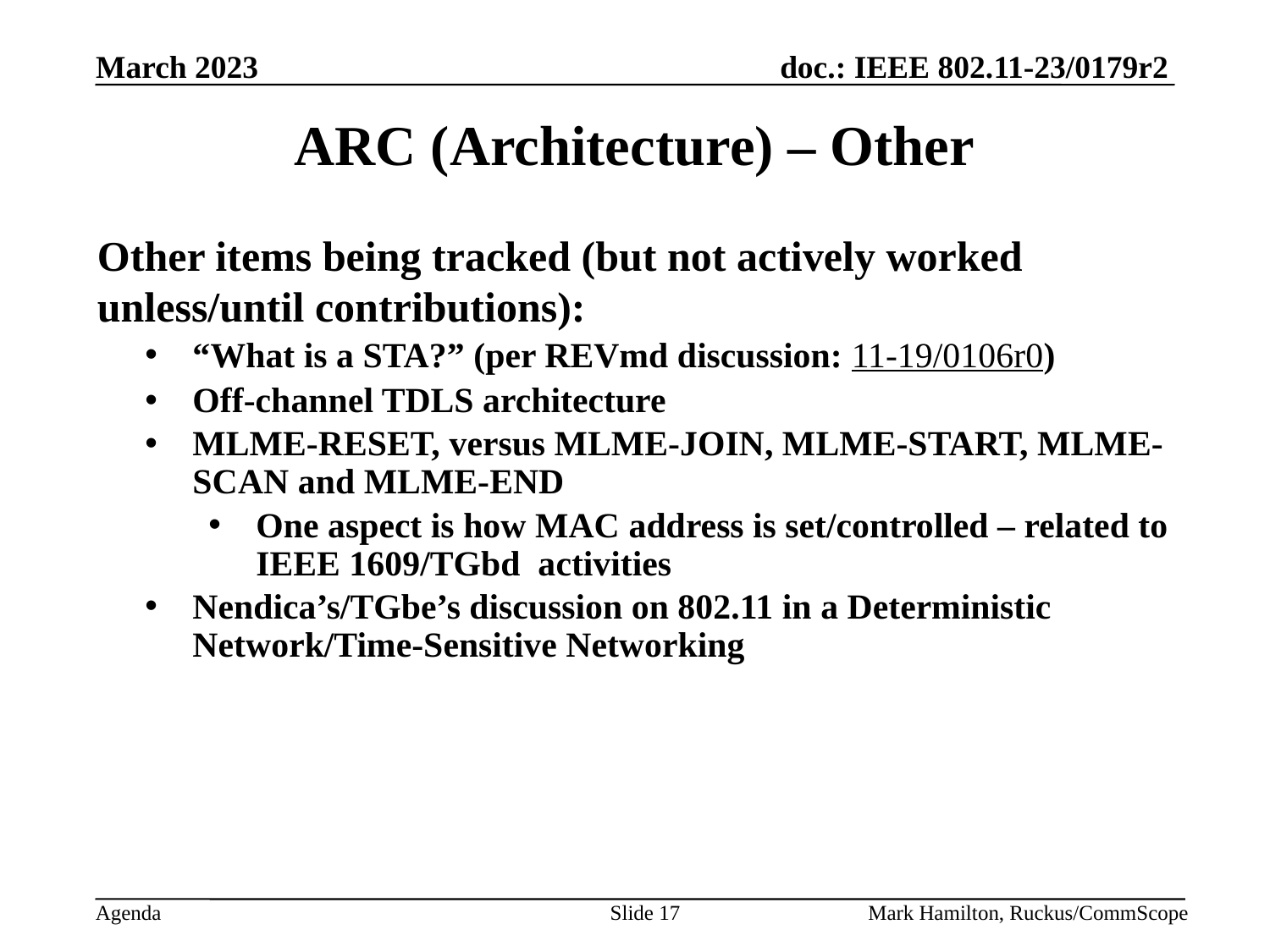

# ARC (Architecture) – Other
Other items being tracked (but not actively worked unless/until contributions):
“What is a STA?” (per REVmd discussion: 11-19/0106r0)
Off-channel TDLS architecture
MLME-RESET, versus MLME-JOIN, MLME-START, MLME-SCAN and MLME-END
One aspect is how MAC address is set/controlled – related to IEEE 1609/TGbd  activities
Nendica’s/TGbe’s discussion on 802.11 in a Deterministic Network/Time-Sensitive Networking